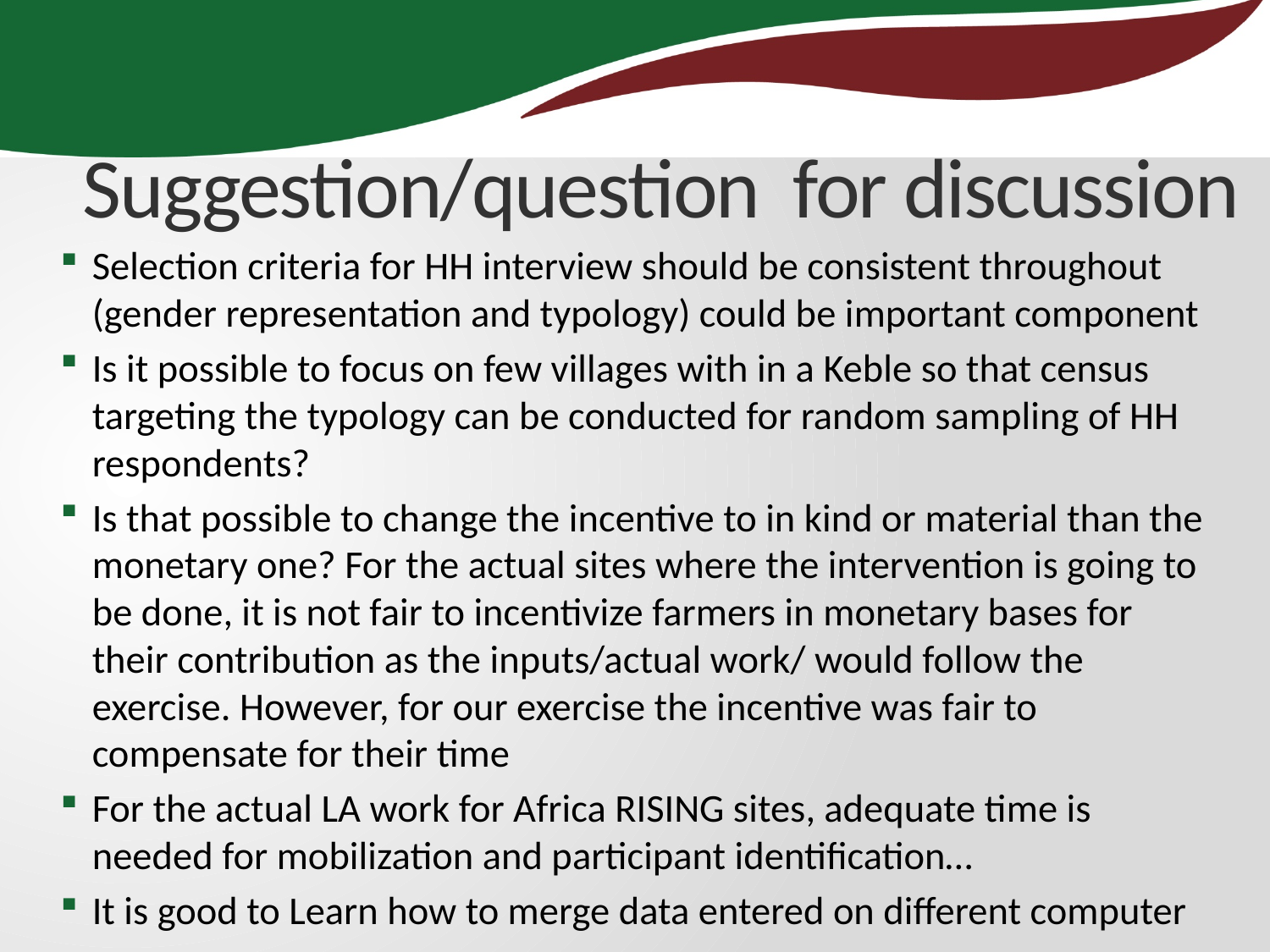

# Suggestion/question  for discussion
Selection criteria for HH interview should be consistent throughout (gender representation and typology) could be important component
Is it possible to focus on few villages with in a Keble so that census targeting the typology can be conducted for random sampling of HH respondents?
Is that possible to change the incentive to in kind or material than the monetary one? For the actual sites where the intervention is going to be done, it is not fair to incentivize farmers in monetary bases for their contribution as the inputs/actual work/ would follow the exercise. However, for our exercise the incentive was fair to compensate for their time
For the actual LA work for Africa RISING sites, adequate time is needed for mobilization and participant identification…
It is good to Learn how to merge data entered on different computer